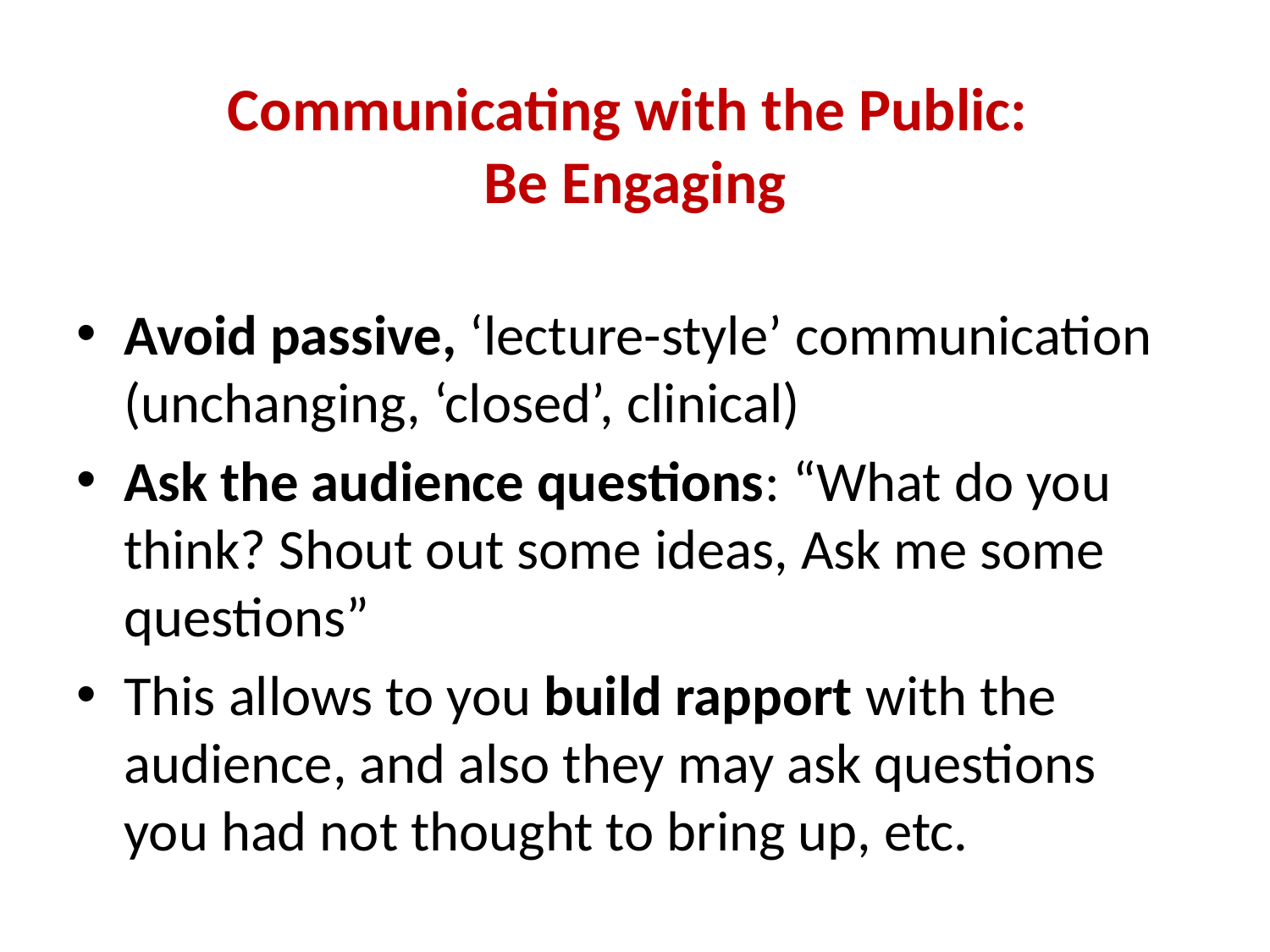

Communicating with the Public:
Be Engaging
Avoid passive, ‘lecture-style’ communication (unchanging, ‘closed’, clinical)
Ask the audience questions: “What do you think? Shout out some ideas, Ask me some questions”
This allows to you build rapport with the audience, and also they may ask questions you had not thought to bring up, etc.